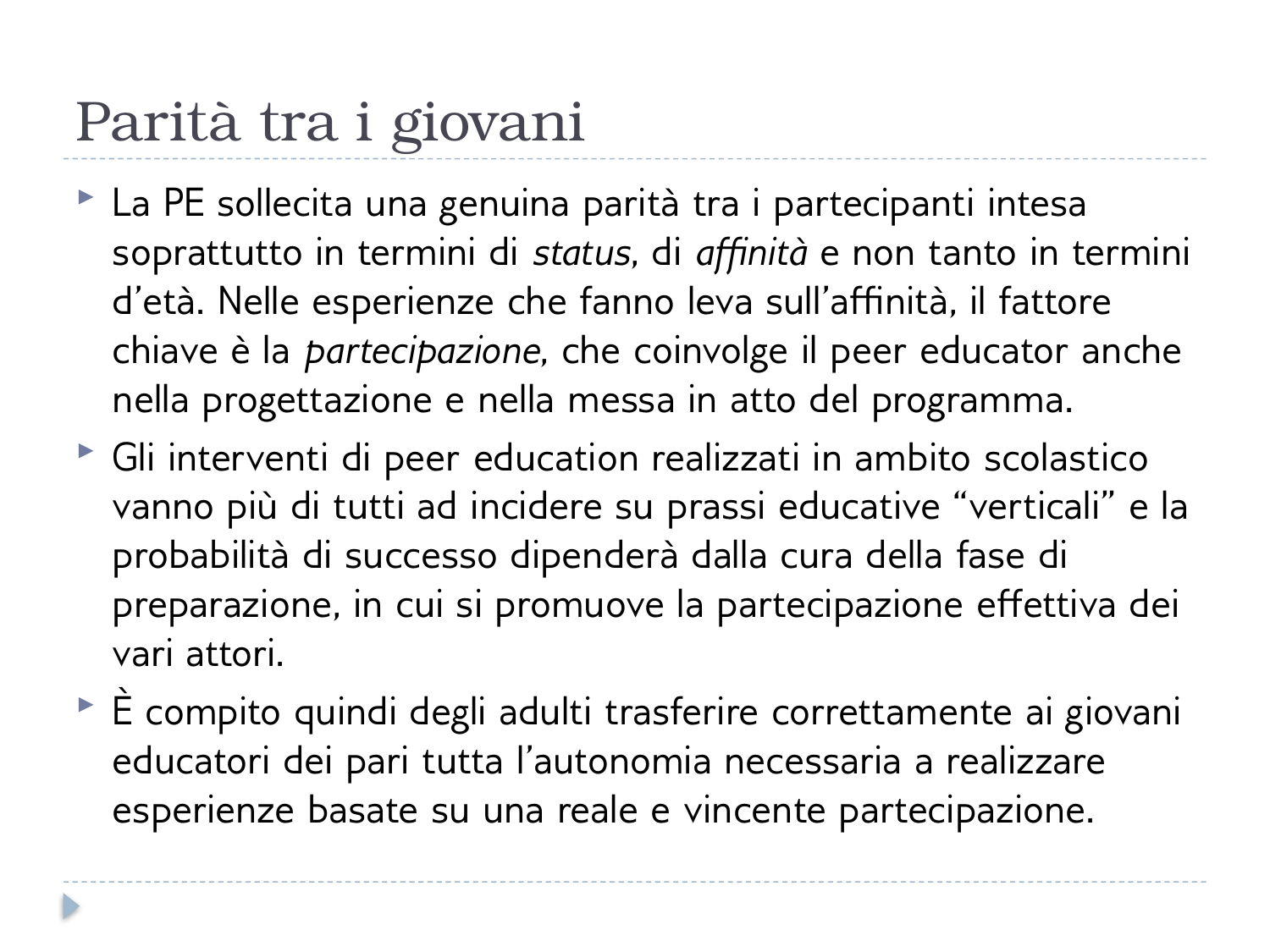

# Parità tra i giovani
La PE sollecita una genuina parità tra i partecipanti intesa soprattutto in termini di status, di affinità e non tanto in termini d’età. Nelle esperienze che fanno leva sull’affinità, il fattore chiave è la partecipazione, che coinvolge il peer educator anche nella progettazione e nella messa in atto del programma.
Gli interventi di peer education realizzati in ambito scolastico vanno più di tutti ad incidere su prassi educative “verticali” e la probabilità di successo dipenderà dalla cura della fase di preparazione, in cui si promuove la partecipazione effettiva dei vari attori.
È compito quindi degli adulti trasferire correttamente ai giovani educatori dei pari tutta l’autonomia necessaria a realizzare esperienze basate su una reale e vincente partecipazione.